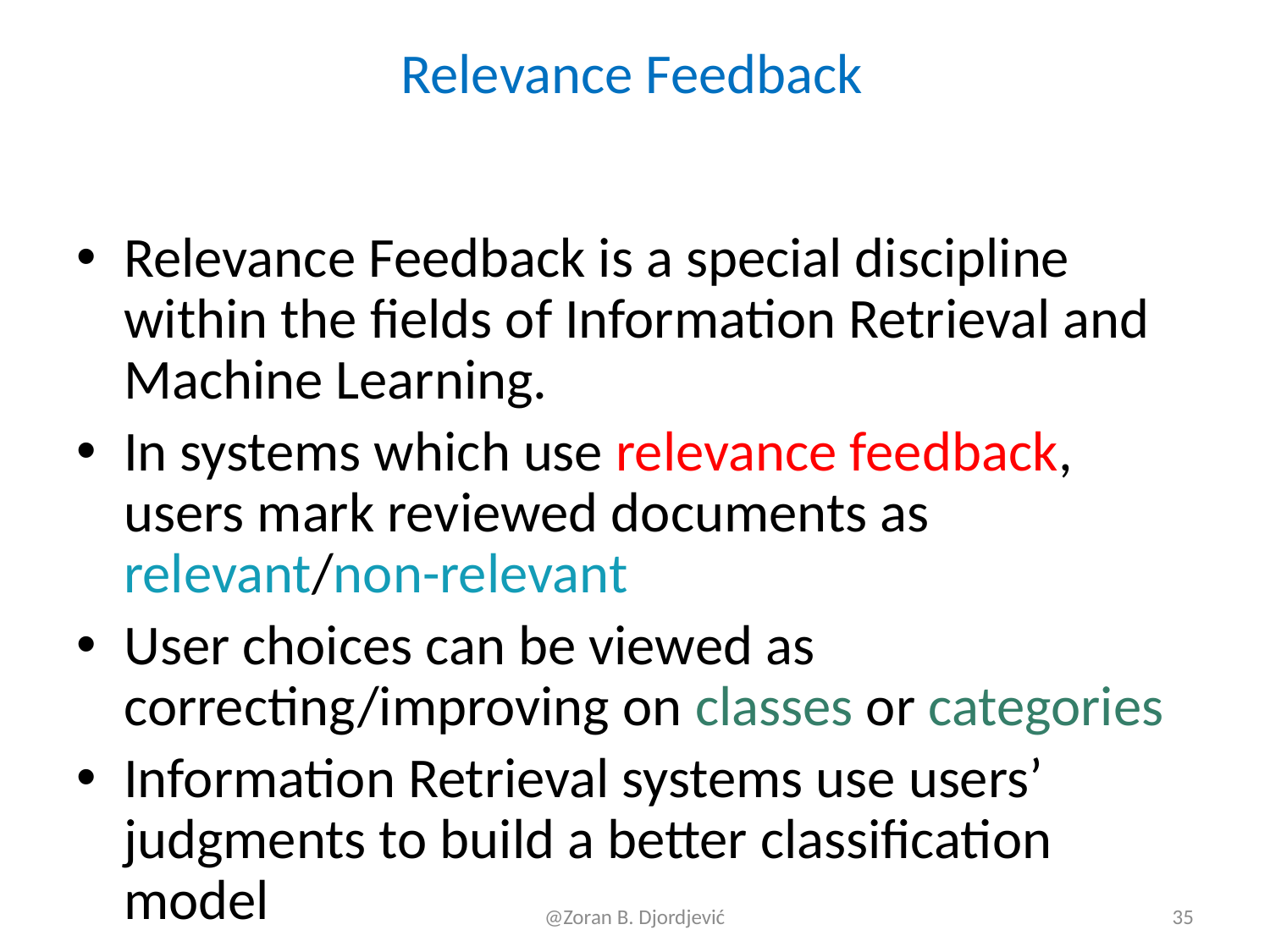

# Relevance Feedback
Relevance Feedback is a special discipline within the fields of Information Retrieval and Machine Learning.
In systems which use relevance feedback, users mark reviewed documents as relevant/non-relevant
User choices can be viewed as correcting/improving on classes or categories
Information Retrieval systems use users’ judgments to build a better classification model
Relevance feedback is as a form of text classification (deciding between several classes).
Techniques used in relevance feedback and other classification schemas are by rule probabilistic.
35
@Zoran B. Djordjević